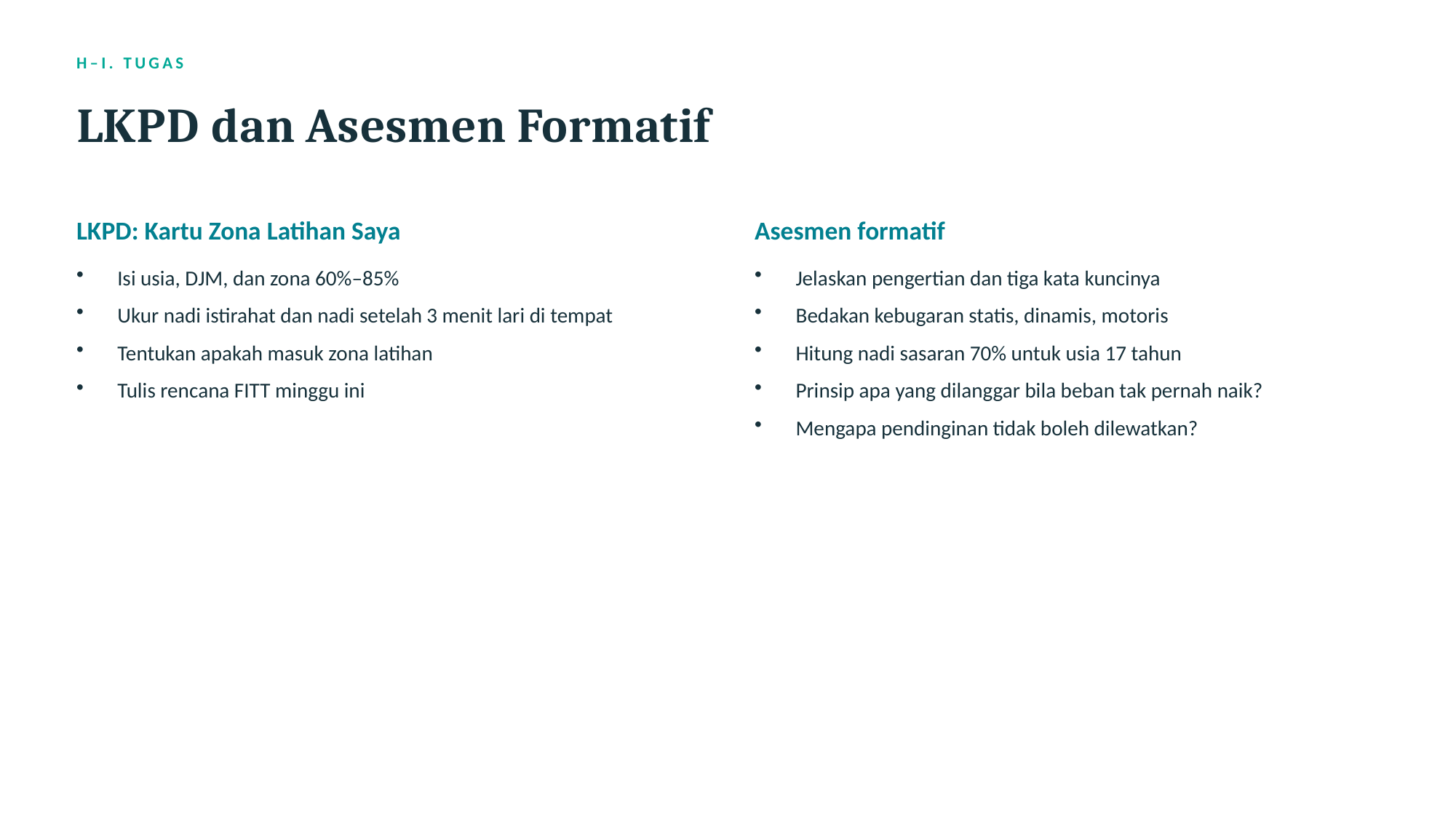

H–I. TUGAS
LKPD dan Asesmen Formatif
LKPD: Kartu Zona Latihan Saya
Asesmen formatif
Isi usia, DJM, dan zona 60%–85%
Ukur nadi istirahat dan nadi setelah 3 menit lari di tempat
Tentukan apakah masuk zona latihan
Tulis rencana FITT minggu ini
Jelaskan pengertian dan tiga kata kuncinya
Bedakan kebugaran statis, dinamis, motoris
Hitung nadi sasaran 70% untuk usia 17 tahun
Prinsip apa yang dilanggar bila beban tak pernah naik?
Mengapa pendinginan tidak boleh dilewatkan?